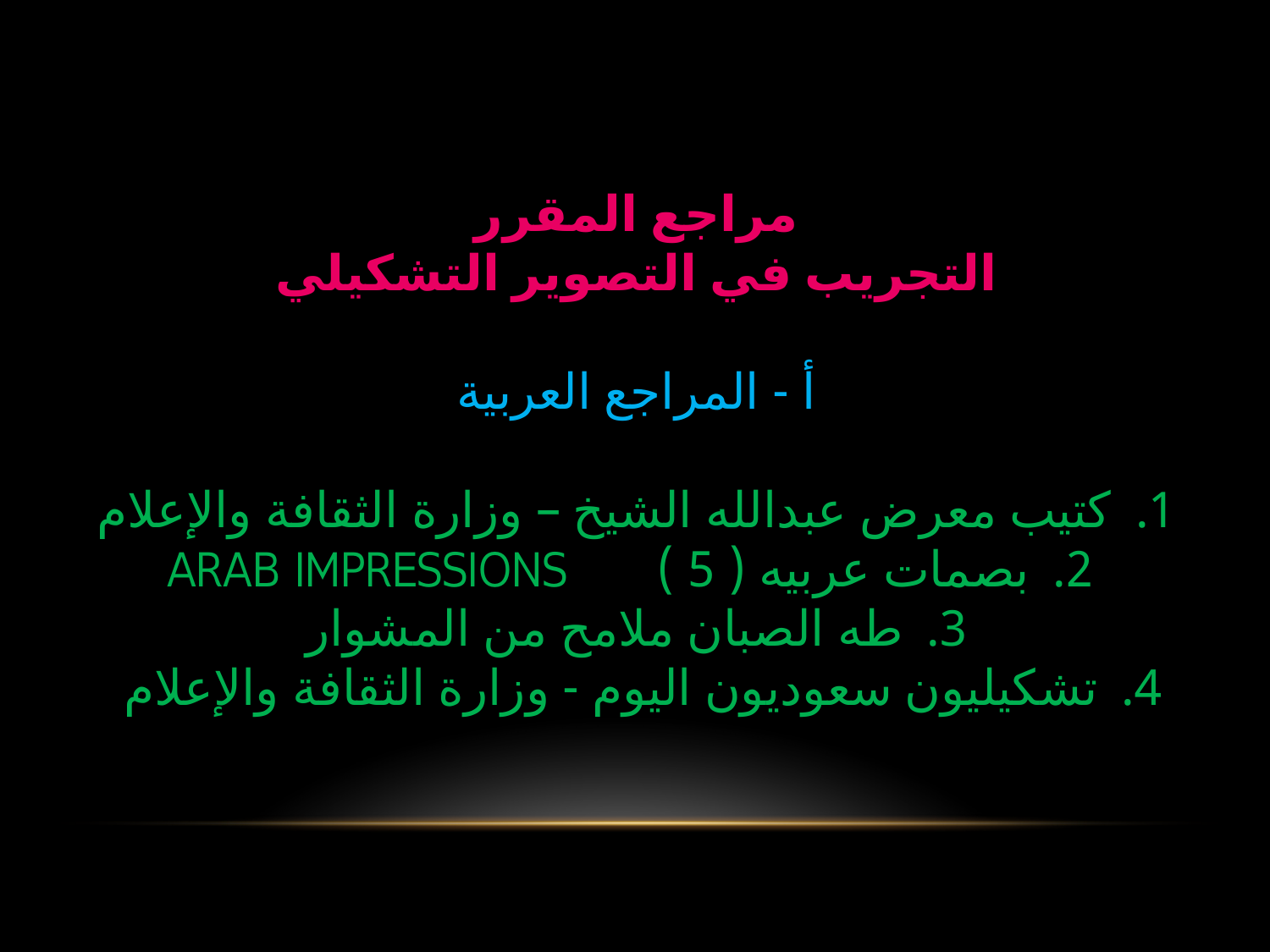

مراجع المقرر
التجريب في التصوير التشكيلي

أ - المراجع العربية

كتيب معرض عبدالله الشيخ – وزارة الثقافة والإعلام
بصمات عربيه ( 5 )       ARAB IMPRESSIONS
طه الصبان ملامح من المشوار
تشكيليون سعوديون اليوم - وزارة الثقافة والإعلام